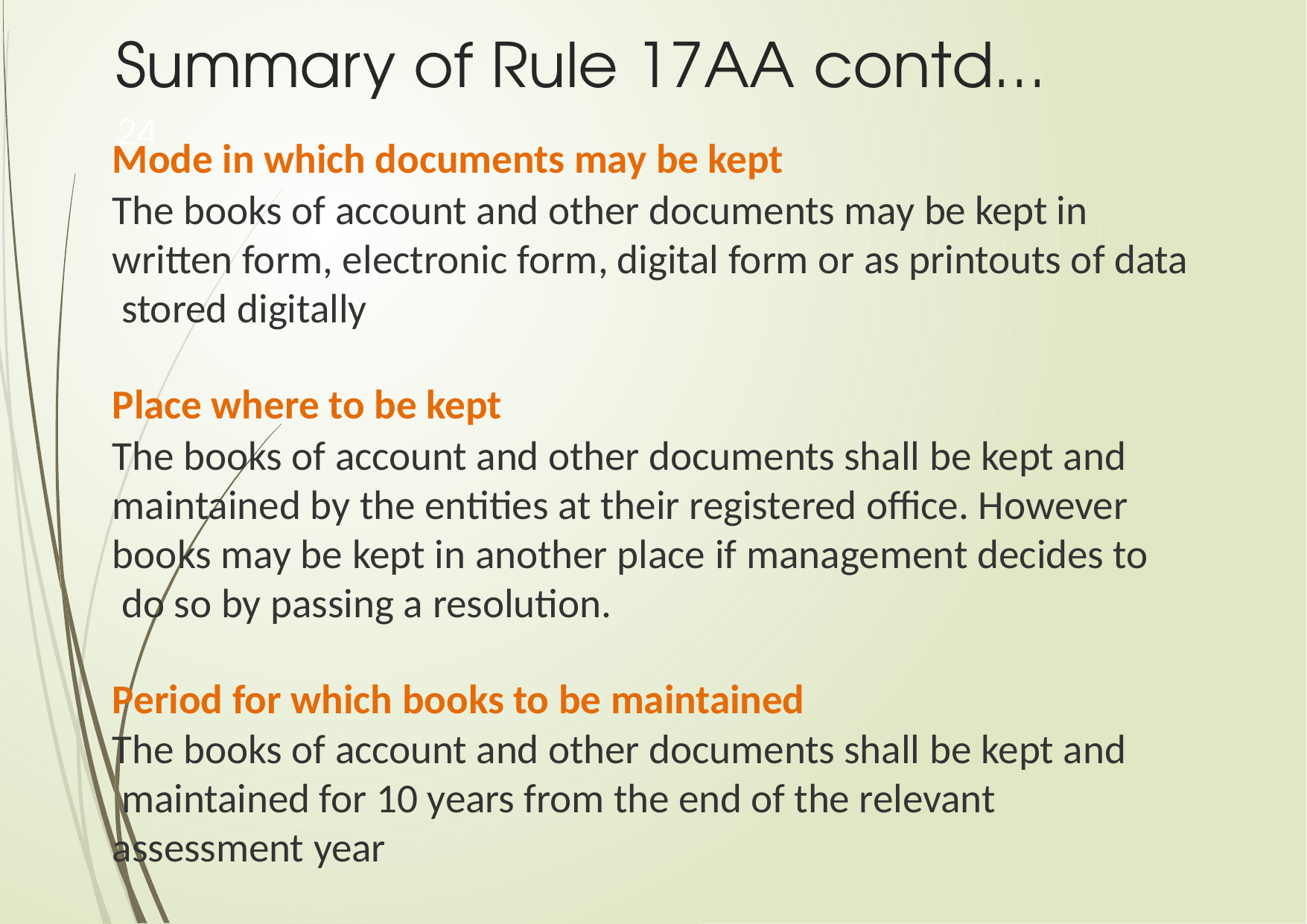

# Summary of Rule 17AA contd…
24
Mode in which documents may be kept
The books of account and other documents may be kept in  written form, electronic form, digital form or as printouts of data  stored digitally

Place where to be kept
The books of account and other documents shall be kept and  maintained by the entities at their registered office. However  books may be kept in another place if management decides to  do so by passing a resolution.

Period for which books to be maintained
The books of account and other documents shall be kept and  maintained for 10 years from the end of the relevant  assessment year